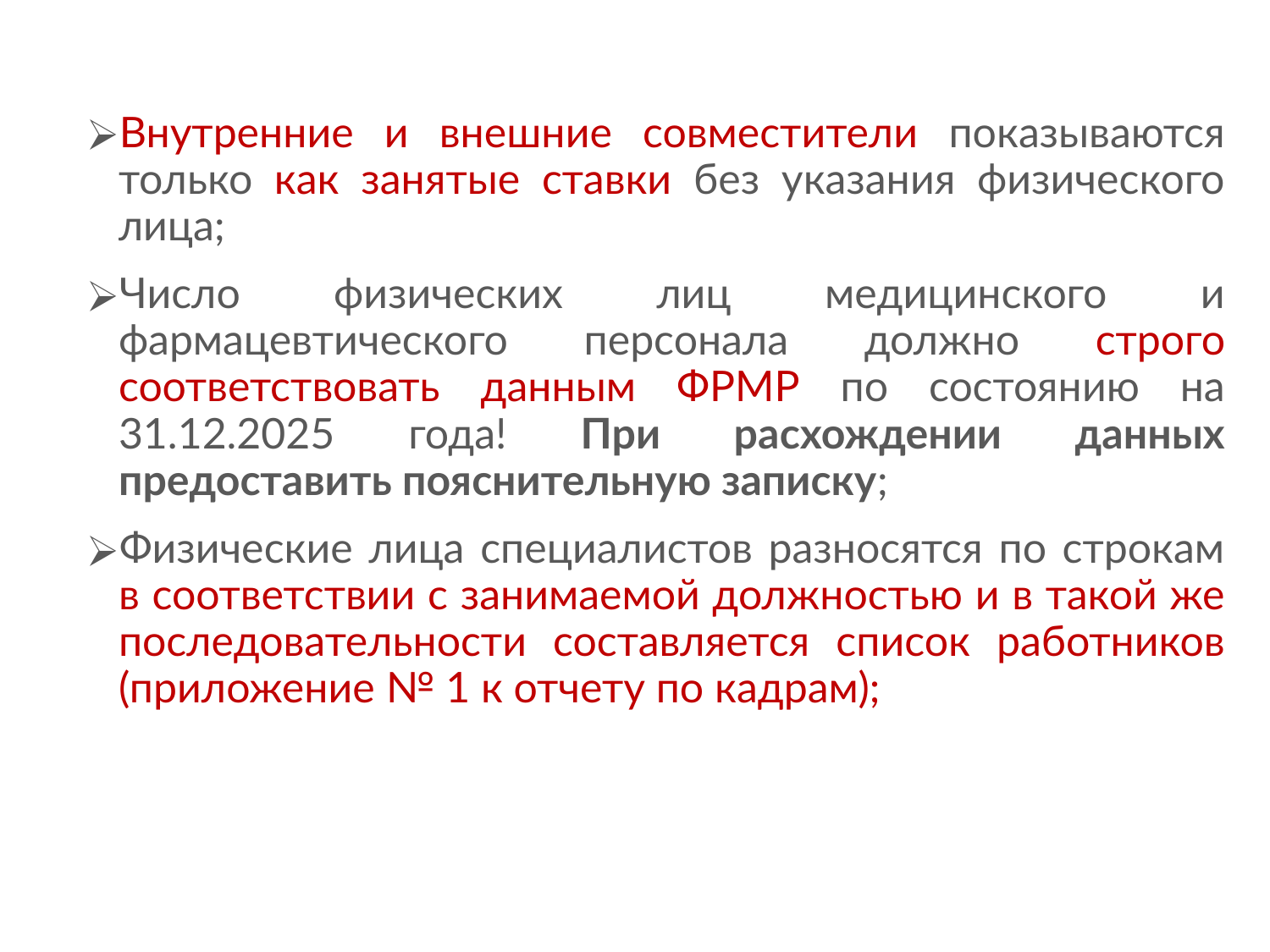

Внутренние и внешние совместители показываются только как занятые ставки без указания физического лица;
Число физических лиц медицинского и фармацевтического персонала должно строго соответствовать данным ФРМР по состоянию на 31.12.2025 года! При расхождении данных предоставить пояснительную записку;
Физические лица специалистов разносятся по строкам в соответствии с занимаемой должностью и в такой же последовательности составляется список работников (приложение № 1 к отчету по кадрам);